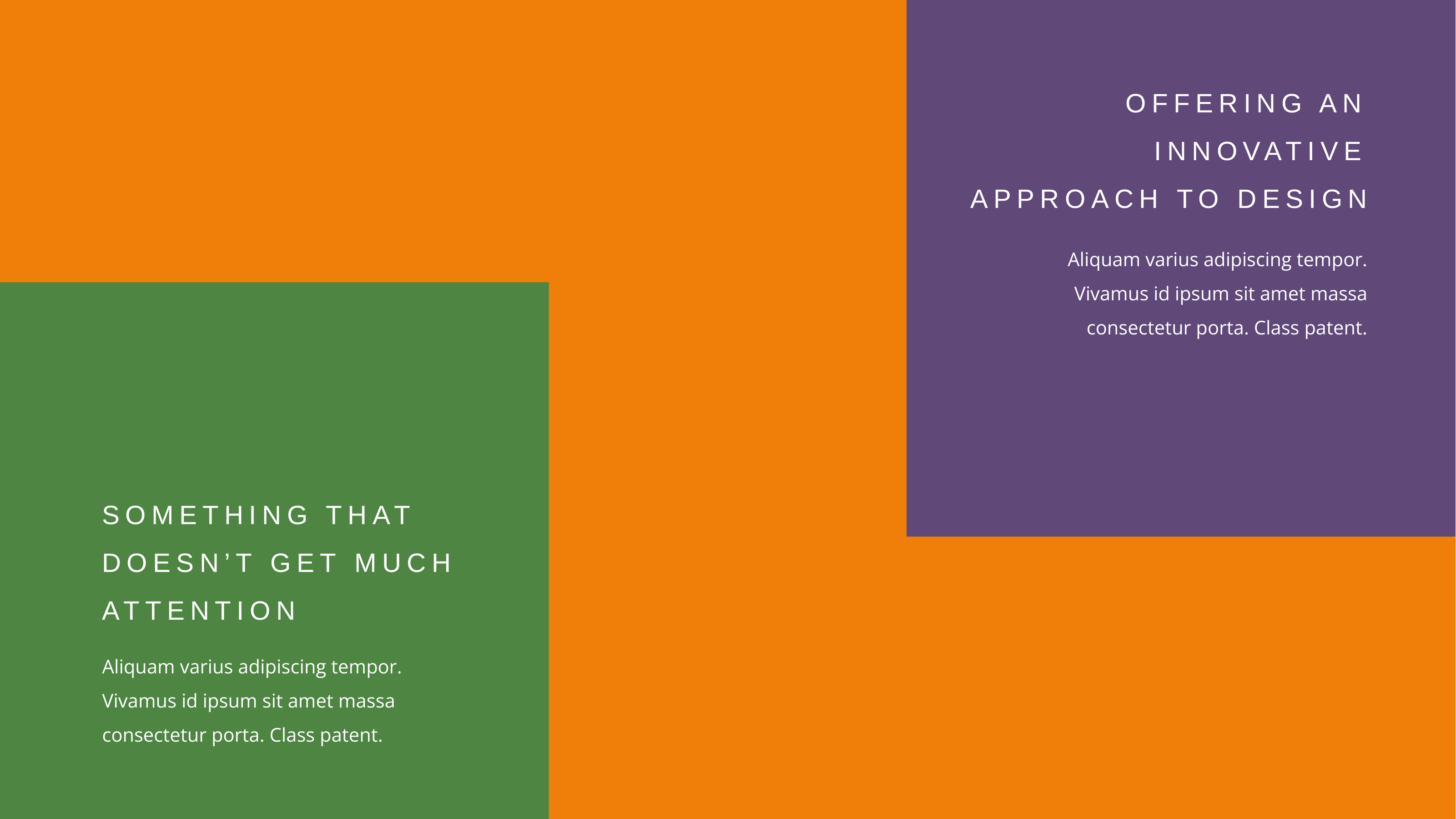

OFFERING AN INNOVATIVE APPROACH TO DESIGN
Aliquam varius adipiscing tempor. Vivamus id ipsum sit amet massa consectetur porta. Class patent.

SOMETHING THAT DOESN’T GET MUCH ATTENTION
Aliquam varius adipiscing tempor. Vivamus id ipsum sit amet massa consectetur porta. Class patent.